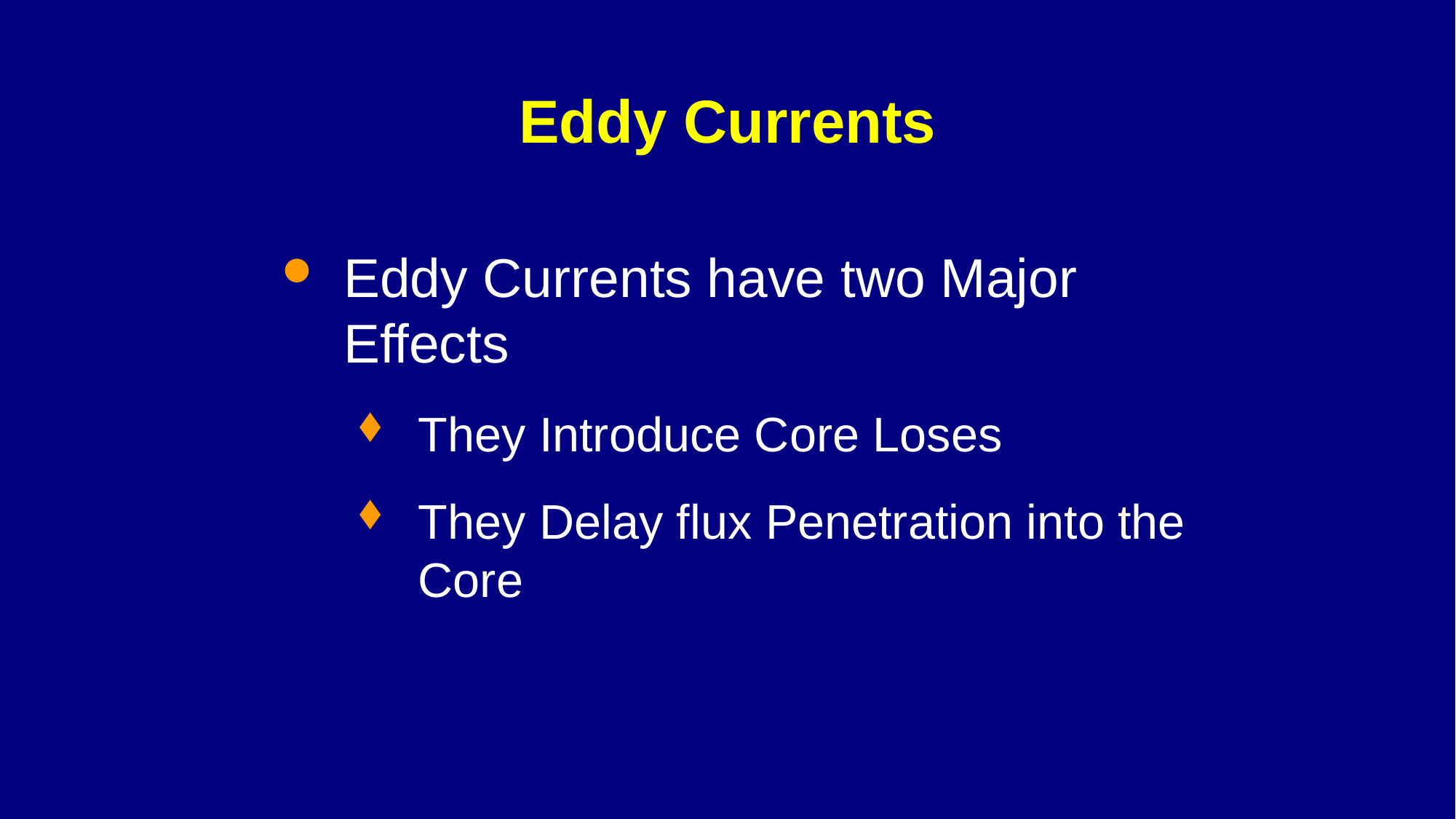

# Eddy Currents
Eddy Currents have two Major Effects
They Introduce Core Loses
They Delay flux Penetration into the Core